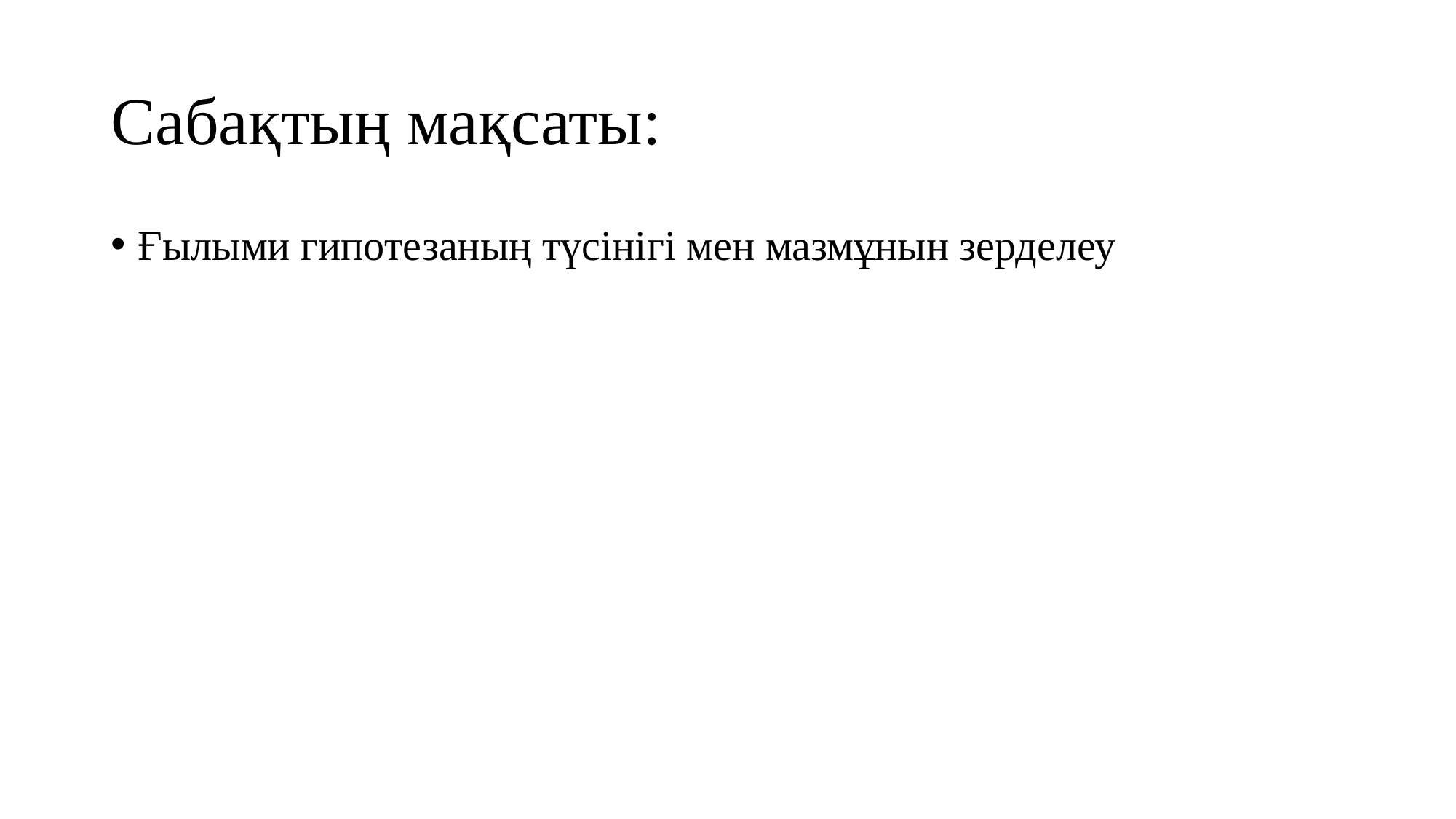

# Сабақтың мақсаты:
Ғылыми гипотезаның түсінігі мен мазмұнын зерделеу